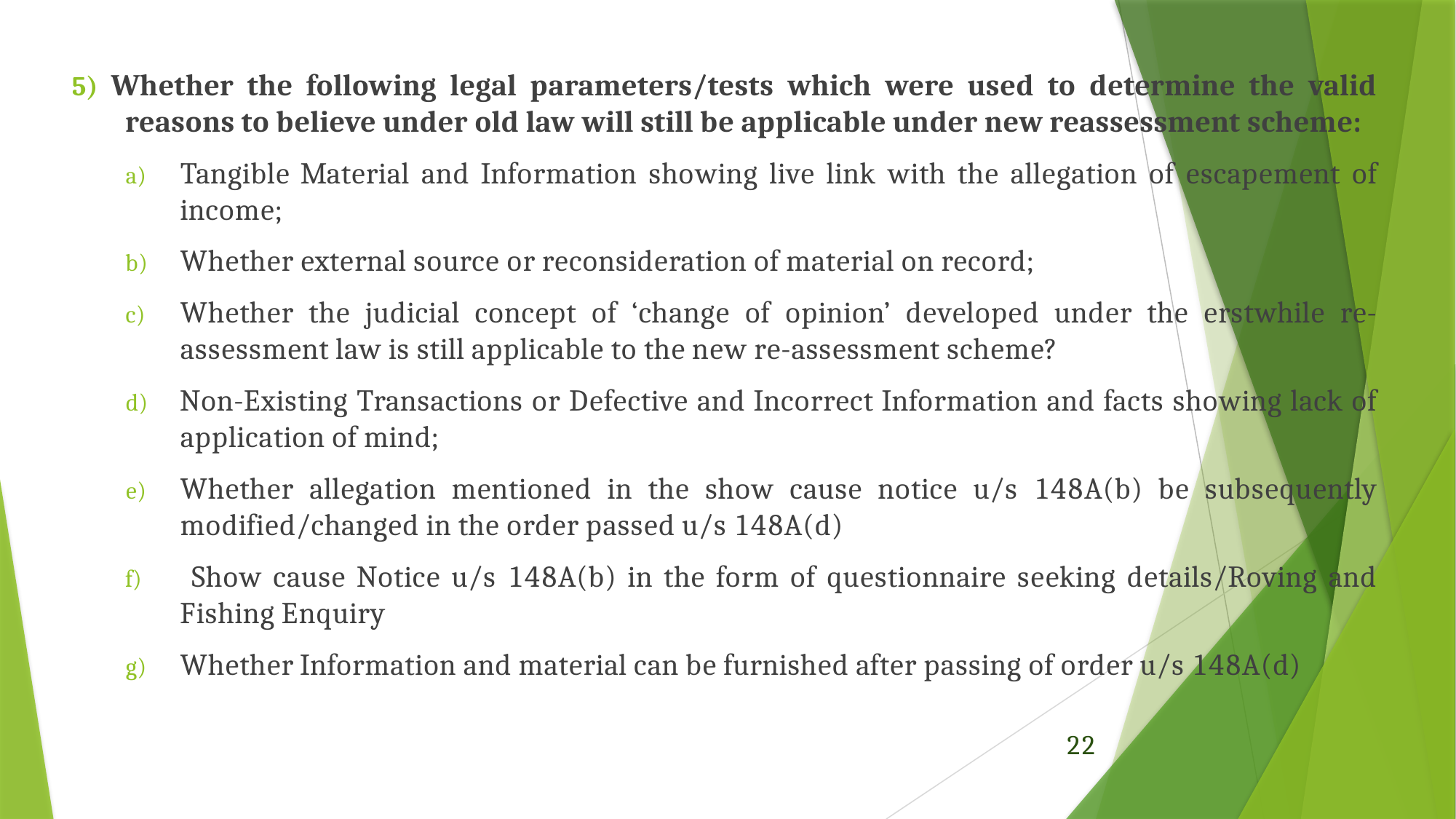

5) Whether the following legal parameters/tests which were used to determine the valid reasons to believe under old law will still be applicable under new reassessment scheme:
Tangible Material and Information showing live link with the allegation of escapement of income;
Whether external source or reconsideration of material on record;
Whether the judicial concept of ‘change of opinion’ developed under the erstwhile re-assessment law is still applicable to the new re-assessment scheme?
Non-Existing Transactions or Defective and Incorrect Information and facts showing lack of application of mind;
Whether allegation mentioned in the show cause notice u/s 148A(b) be subsequently modified/changed in the order passed u/s 148A(d)
 Show cause Notice u/s 148A(b) in the form of questionnaire seeking details/Roving and Fishing Enquiry
Whether Information and material can be furnished after passing of order u/s 148A(d)

22